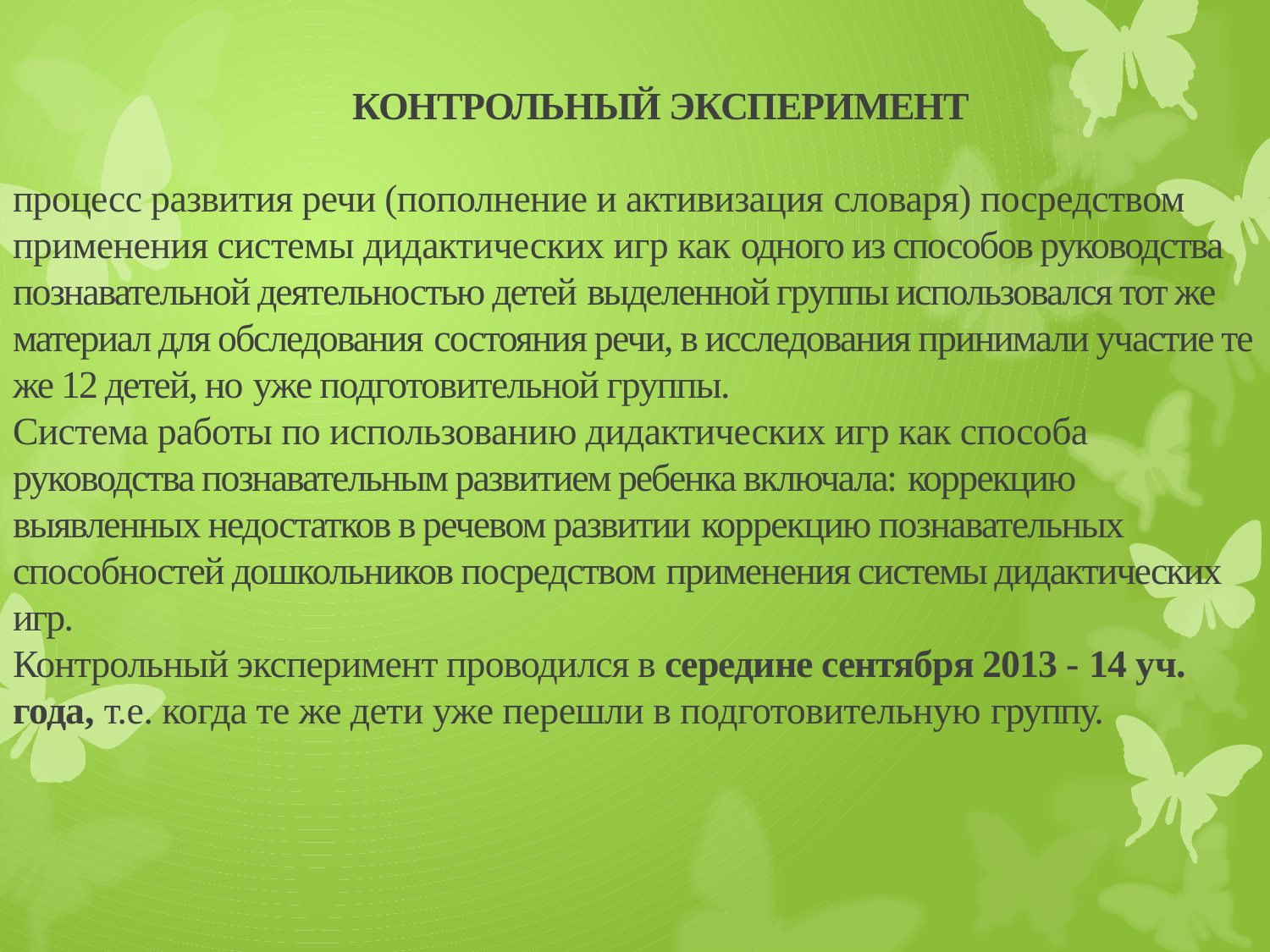

# КОНТРОЛЬНЫЙ ЭКСПЕРИМЕНТ процесс развития речи (пополнение и активизация словаря) посредством применения системы дидактических игр как одного из способов руководства познавательной деятельностью детей выделенной группы использовался тот же материал для обследования состояния речи, в исследования принимали участие те же 12 детей, но уже подготовительной группы. Система работы по использованию дидактических игр как способа руководства познавательным развитием ребенка включала: коррекцию выявленных недостатков в речевом развитии коррекцию познавательных способностей дошкольников посредством применения системы дидактических игр. Контрольный эксперимент проводился в середине сентября 2013 - 14 уч. года, т.е. когда те же дети уже перешли в подготовительную группу.